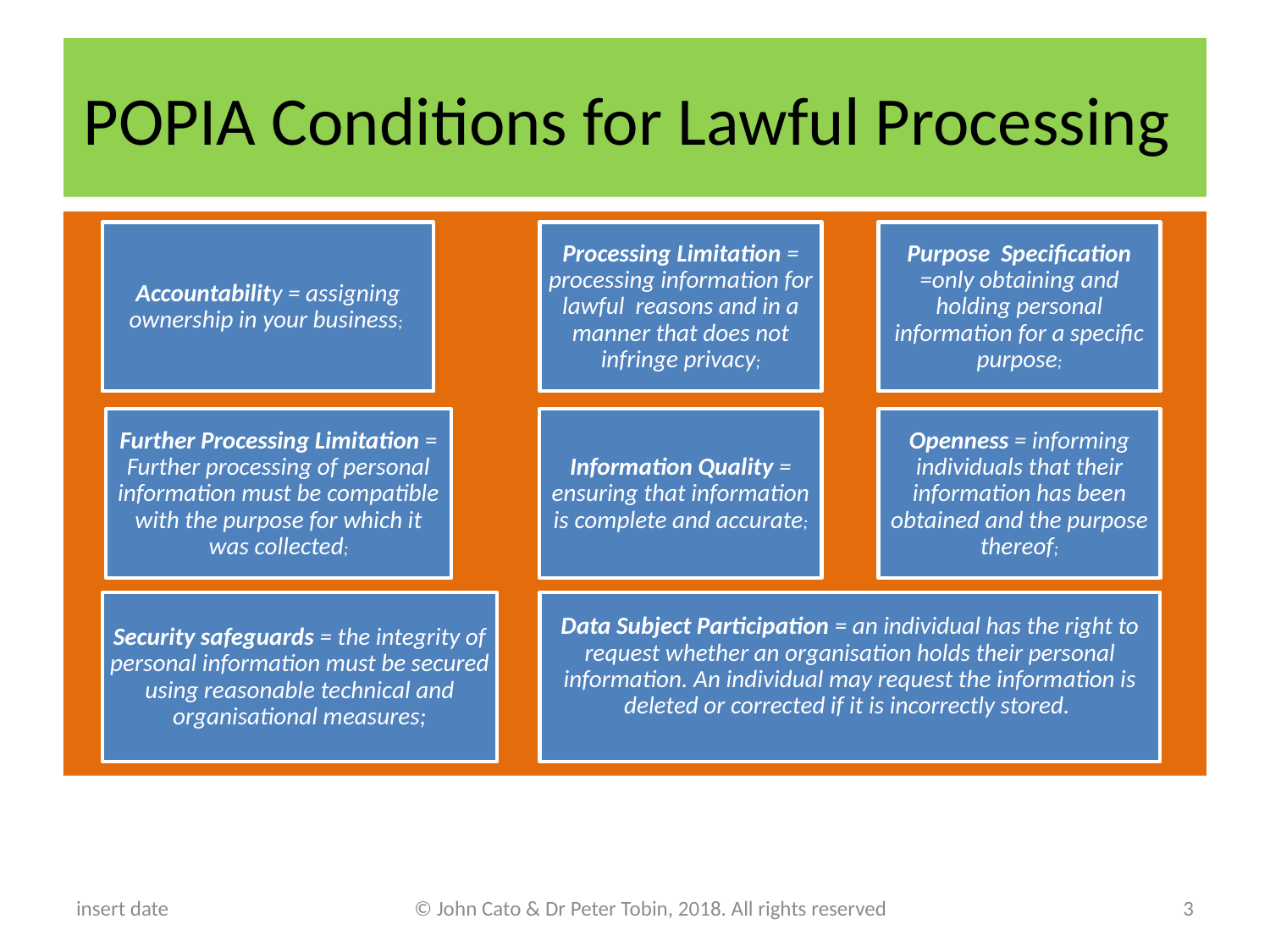

# POPIA Conditions for Lawful Processing
Accountability = assigning ownership in your business;
Processing Limitation = processing information for lawful  reasons and in a manner that does not infringe privacy;
Purpose  Specification =only obtaining and holding personal information for a specific purpose;
Further Processing Limitation = Further processing of personal information must be compatible with the purpose for which it was collected;
Information Quality = ensuring that information is complete and accurate;
Openness = informing individuals that their information has been obtained and the purpose thereof;
Security safeguards = the integrity of personal information must be secured using reasonable technical and organisational measures;
Data Subject Participation = an individual has the right to request whether an organisation holds their personal information. An individual may request the information is deleted or corrected if it is incorrectly stored.

insert date
© John Cato & Dr Peter Tobin, 2018. All rights reserved
3